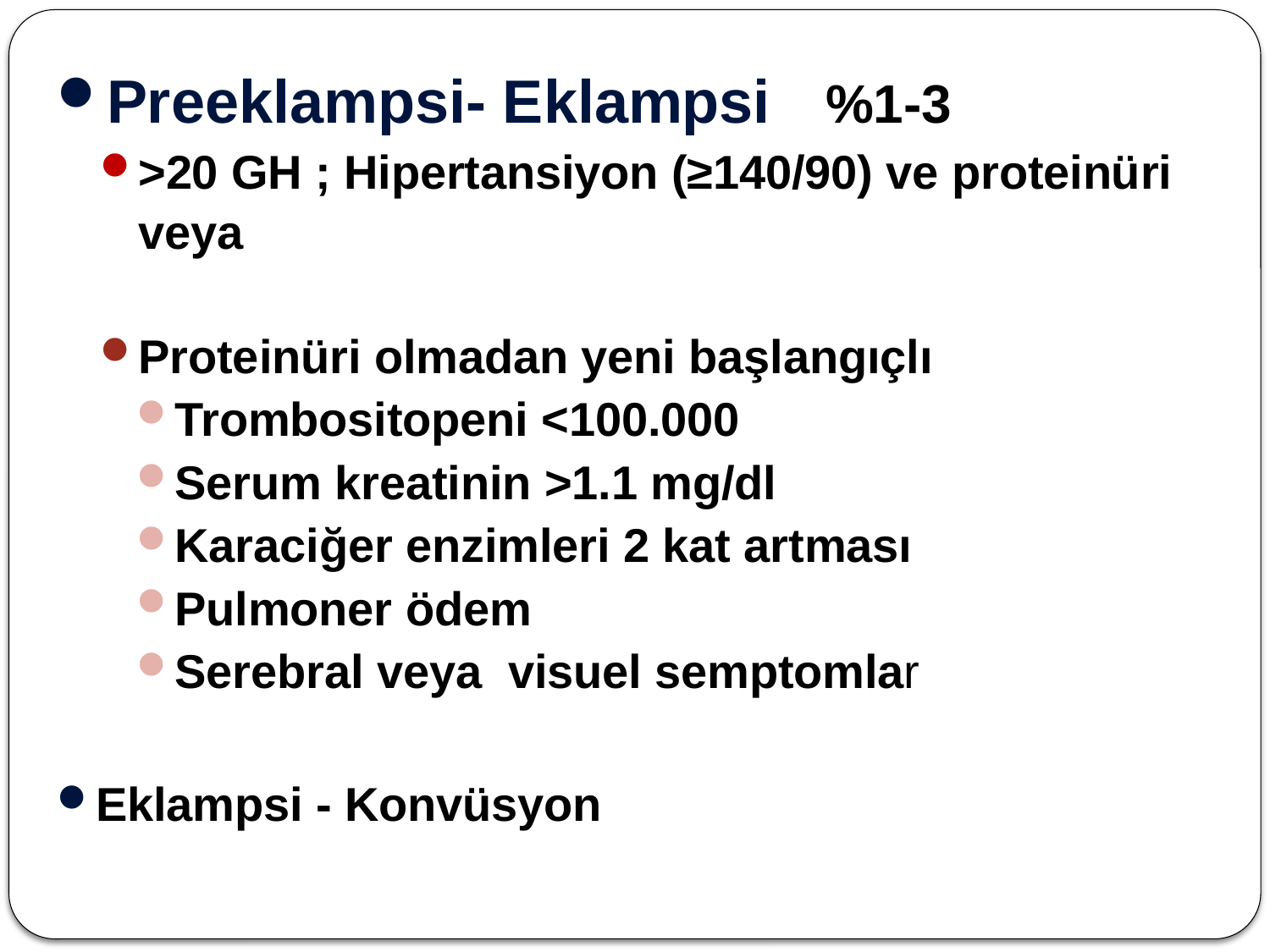

Preeklampsi- Eklampsi		%1-3
>20 GH ; Hipertansiyon (≥140/90) ve proteinüri
	veya

Proteinüri olmadan yeni başlangıçlı
Trombositopeni <100.000
Serum kreatinin >1.1 mg/dl
Karaciğer enzimleri 2 kat artması
Pulmoner ödem
Serebral veya  visuel semptomlar

Eklampsi - Konvüsyon